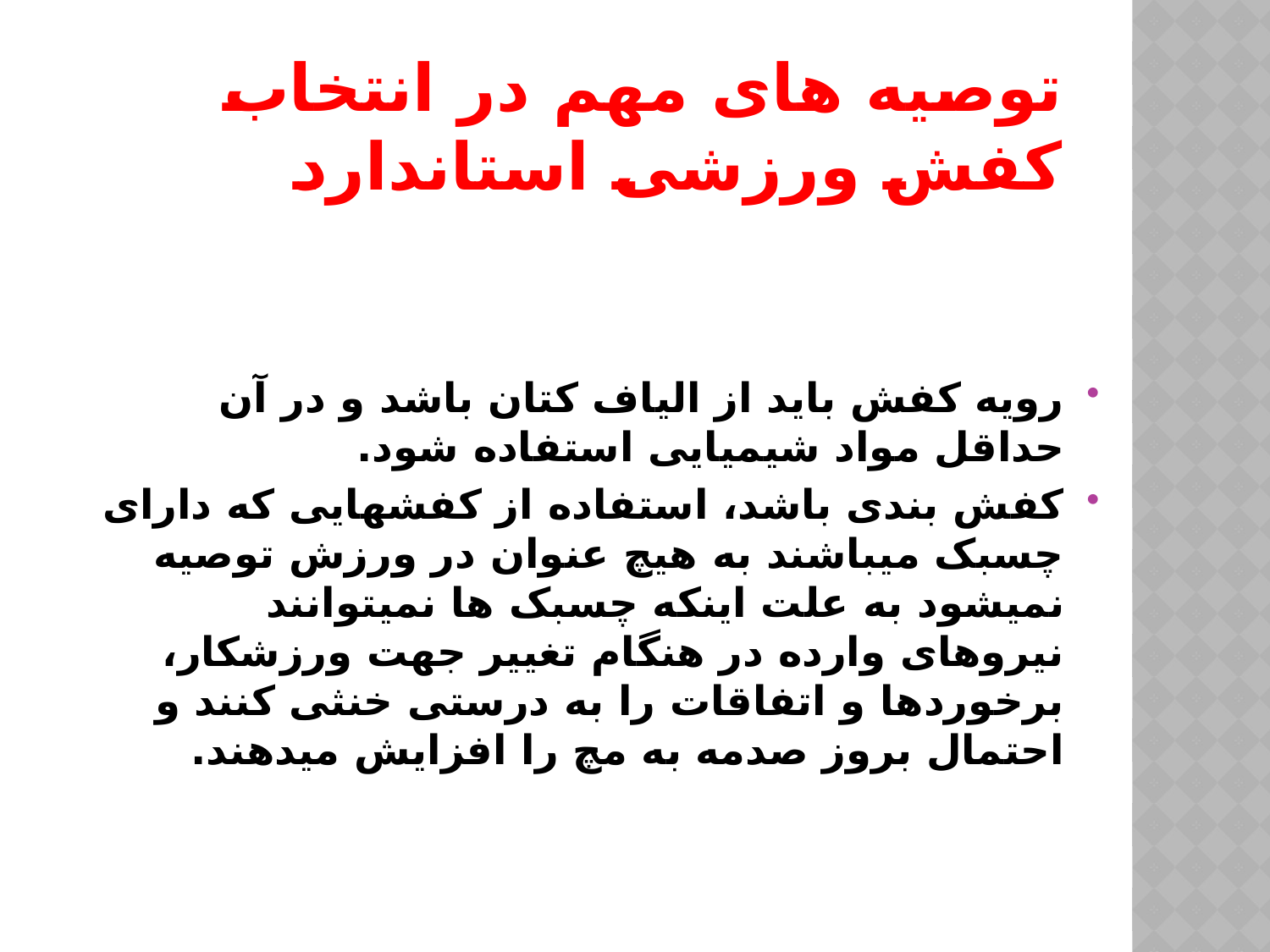

# توصیه های مهم در انتخاب کفش ورزشی استاندارد
رویه کفش باید از الیاف کتان باشد و در آن حداقل مواد شیمیایی استفاده شود.
کفش بندی باشد، استفاده از کفشهایی که دارای چسبک میباشند به هیچ عنوان در ورزش توصیه نمیشود به علت اینکه چسبک ها نمیتوانند نیروهای وارده در هنگام تغییر جهت ورزشکار، برخوردها و اتفاقات را به درستی خنثی کنند و احتمال بروز صدمه به مچ را افزایش میدهند.